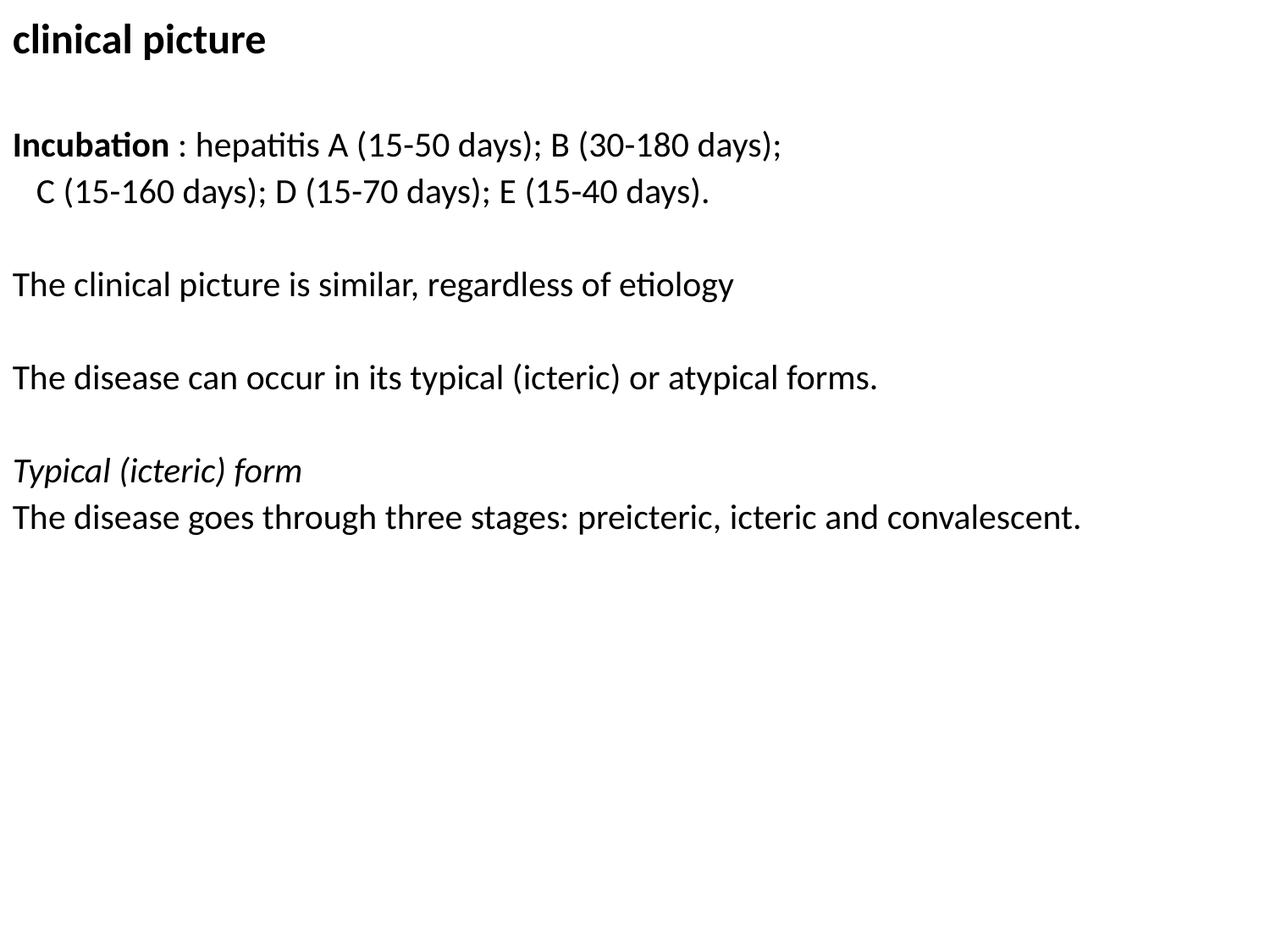

clinical picture

Incubation : hepatitis A (15-50 days); B (30-180 days);
C (15-160 days); D (15-70 days); E (15-40 days).

The clinical picture is similar, regardless of etiology

The disease can occur in its typical (icteric) or atypical forms.

Typical (icteric) form
The disease goes through three stages: preicteric, icteric and convalescent.